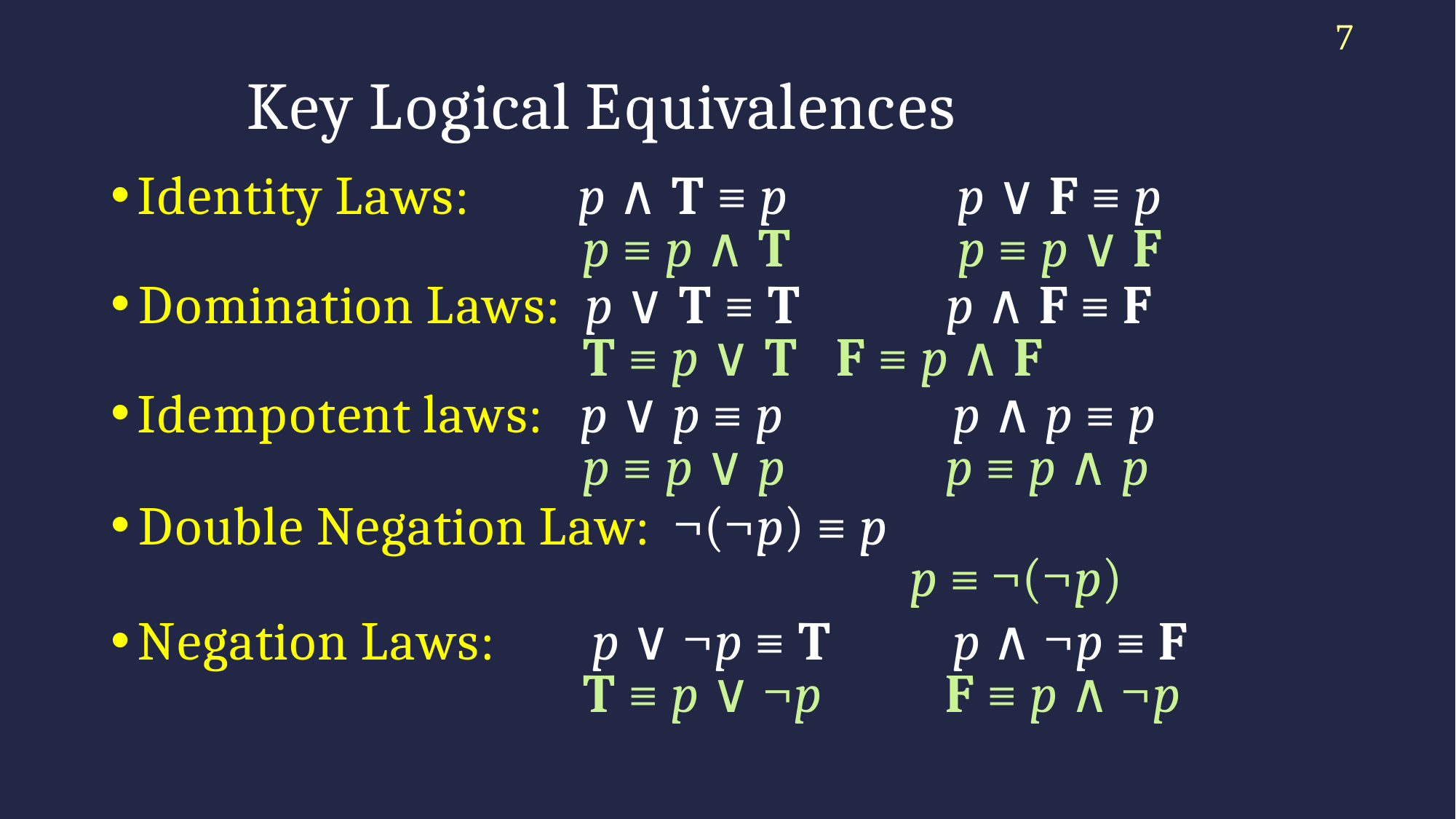

7
# Key Logical Equivalences
Identity Laws:         p ∧ T ≡ p              p ∨ F ≡ p

Domination Laws:  p ∨ T ≡ T            p ∧ F ≡ F

Idempotent laws:   p ∨ p ≡ p              p ∧ p ≡ p

Double Negation Law:  ¬(¬p) ≡ p

Negation Laws:        p ∨ ¬p ≡ T          p ∧ ¬p ≡ F

p ≡ p ∧ T 	    p ≡ p ∨ F

T ≡ p ∨ T	   F ≡ p ∧ F

p ≡ p ∨ p	  	   p ≡ p ∧ p

			p ≡ ¬(¬p)

T ≡ p ∨ ¬p	   F ≡ p ∧ ¬p